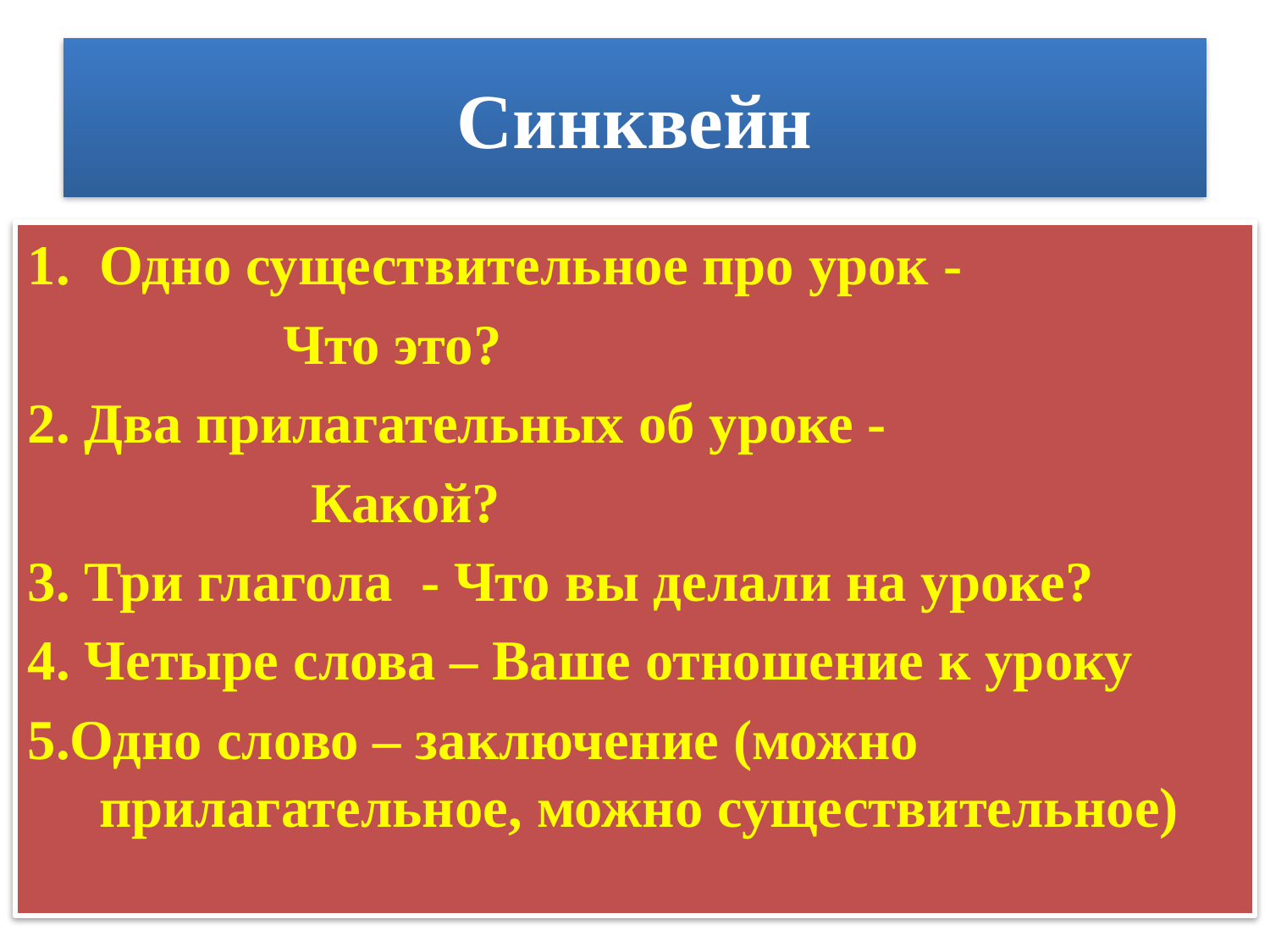

# Синквейн
Одно существительное про урок -
                  Что это?
2. Два прилагательных об уроке -
                    Какой?
3. Три глагола  - Что вы делали на уроке?
4. Четыре слова – Ваше отношение к уроку
5.Одно слово – заключение (можно прилагательное, можно существительное)